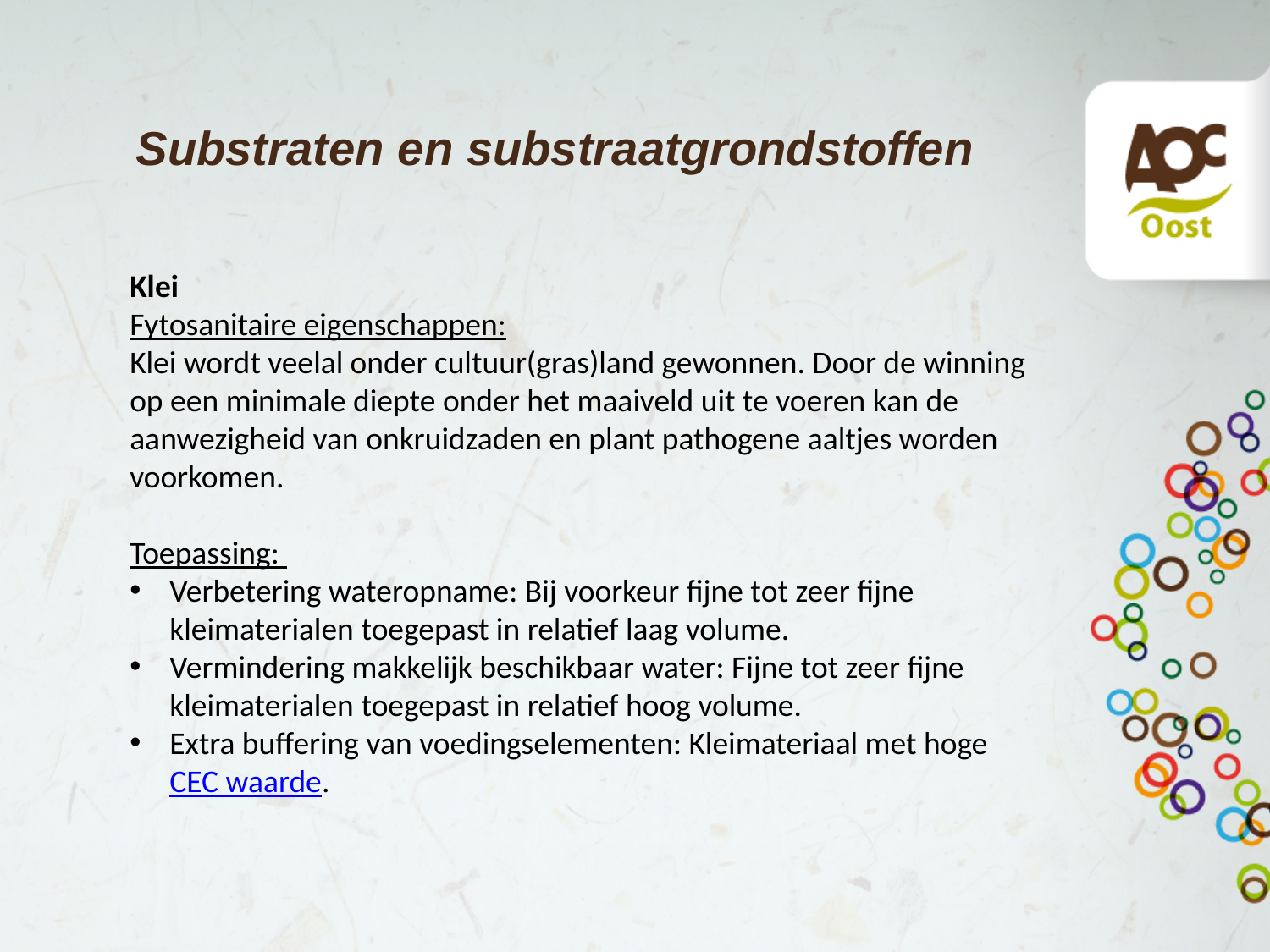

# Substraten en substraatgrondstoffen

Klei
Fytosanitaire eigenschappen:
Klei wordt veelal onder cultuur(gras)land gewonnen. Door de winning op een minimale diepte onder het maaiveld uit te voeren kan de aanwezigheid van onkruidzaden en plant pathogene aaltjes worden voorkomen.

Toepassing:
Verbetering wateropname: Bij voorkeur fijne tot zeer fijne kleimaterialen toegepast in relatief laag volume.
Vermindering makkelijk beschikbaar water: Fijne tot zeer fijne kleimaterialen toegepast in relatief hoog volume.
Extra buffering van voedingselementen: Kleimateriaal met hoge CEC waarde.